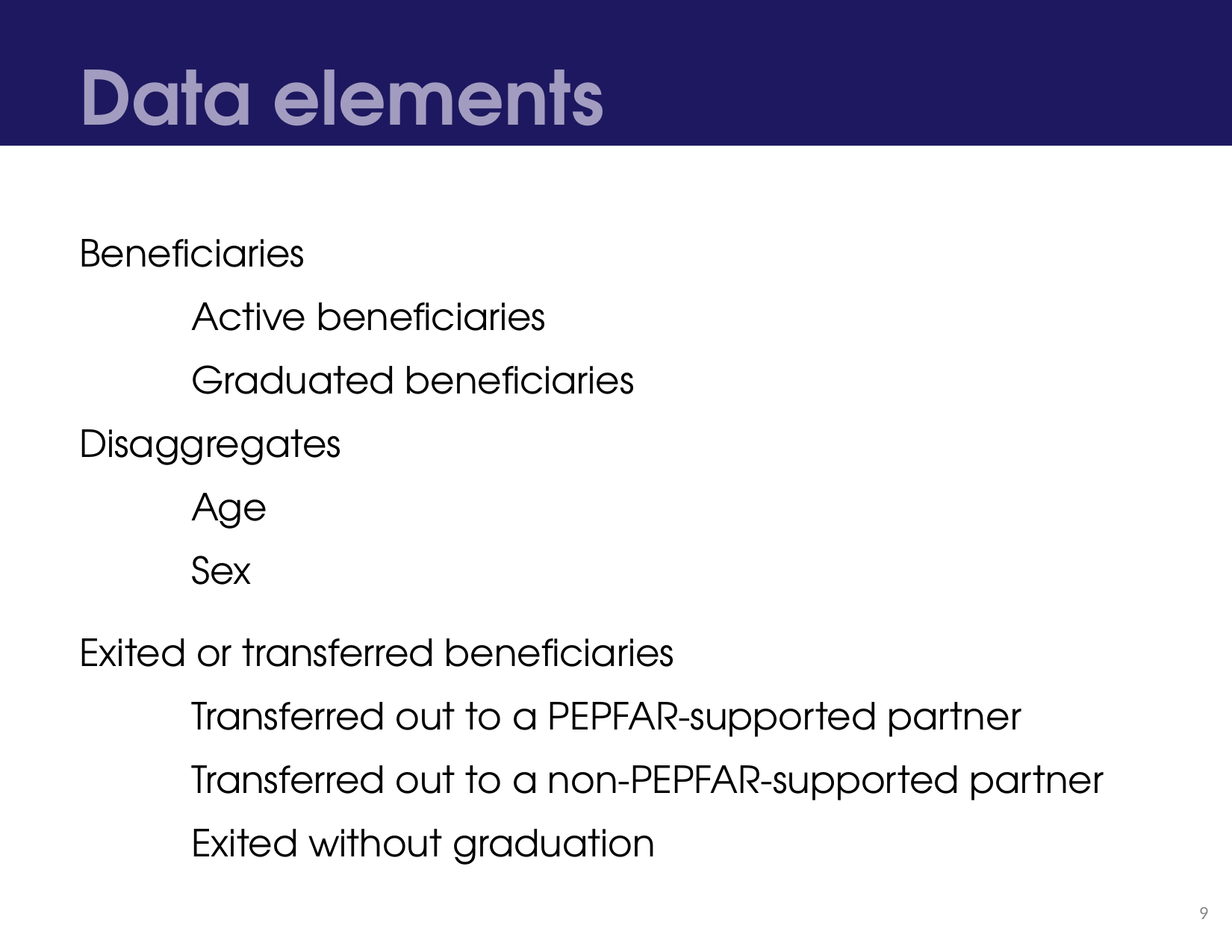

# Data elements
Beneficiaries
	Active beneficiaries
	Graduated beneficiaries
Disaggregates
	Age
	Sex
Exited or transferred beneficiaries
	Transferred out to a PEPFAR-supported partner
	Transferred out to a non-PEPFAR-supported partner
	Exited without graduation

9